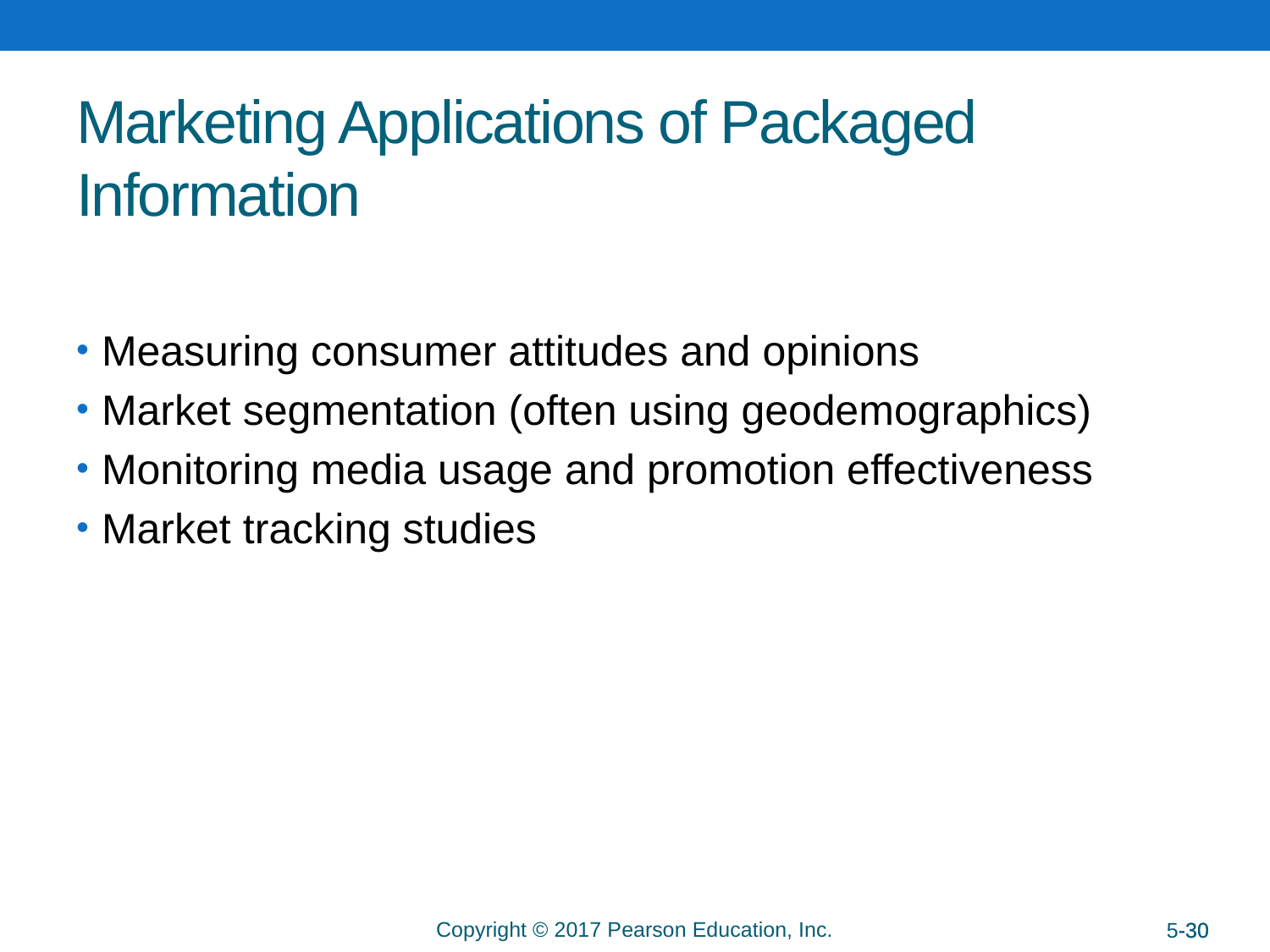

# Marketing Applications of Packaged Information
Measuring consumer attitudes and opinions
Market segmentation (often using geodemographics)
Monitoring media usage and promotion effectiveness
Market tracking studies